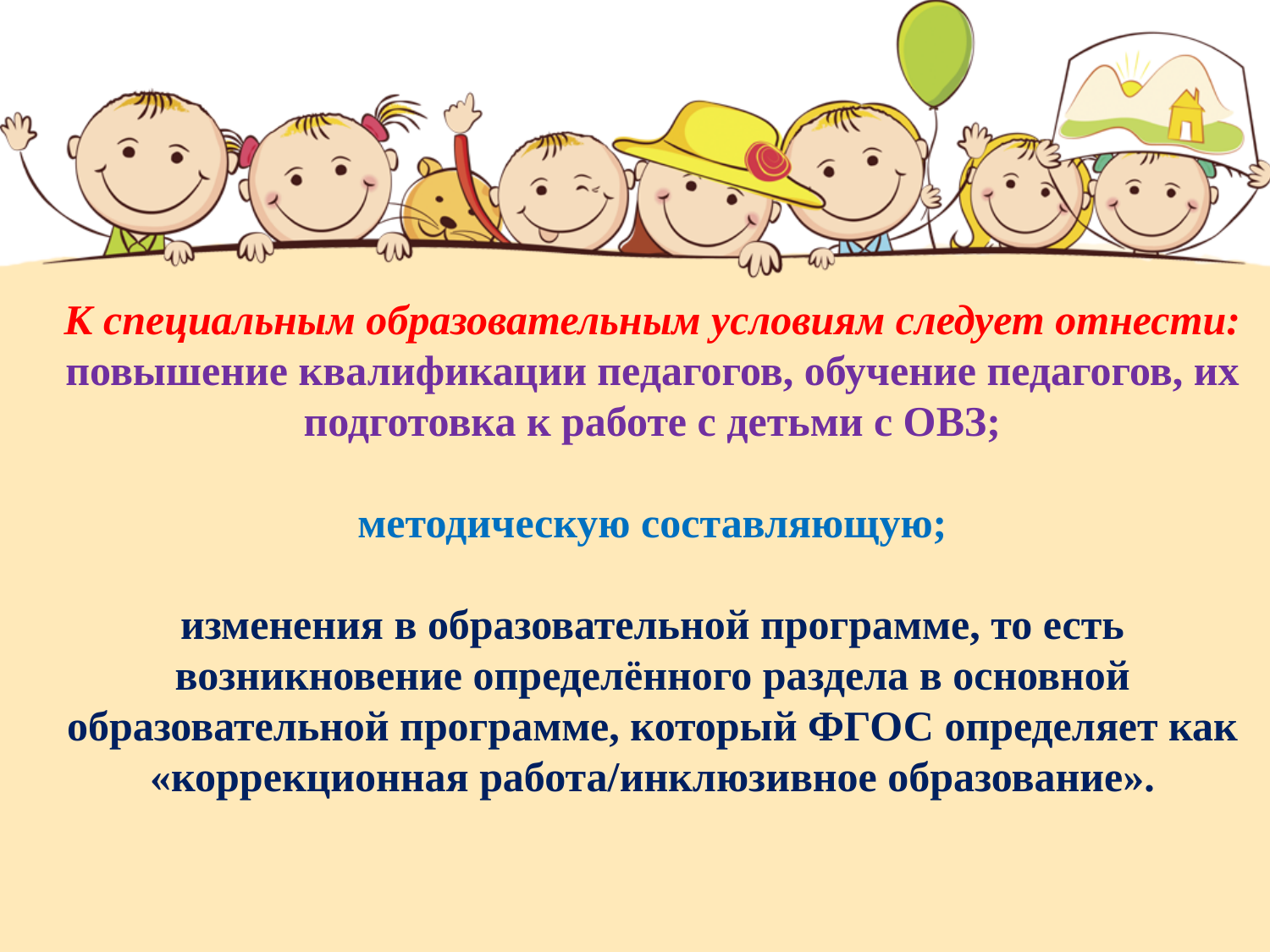

К специальным образовательным условиям следует отнести: повышение квалификации педагогов, обучение педагогов, их подготовка к работе с детьми c ОВЗ;

 методическую составляющую;

изменения в образовательной программе, то есть возникновение определённого раздела в основной образовательной программе, который ФГОС определяет как «коррекционная работа/инклюзивное образование».